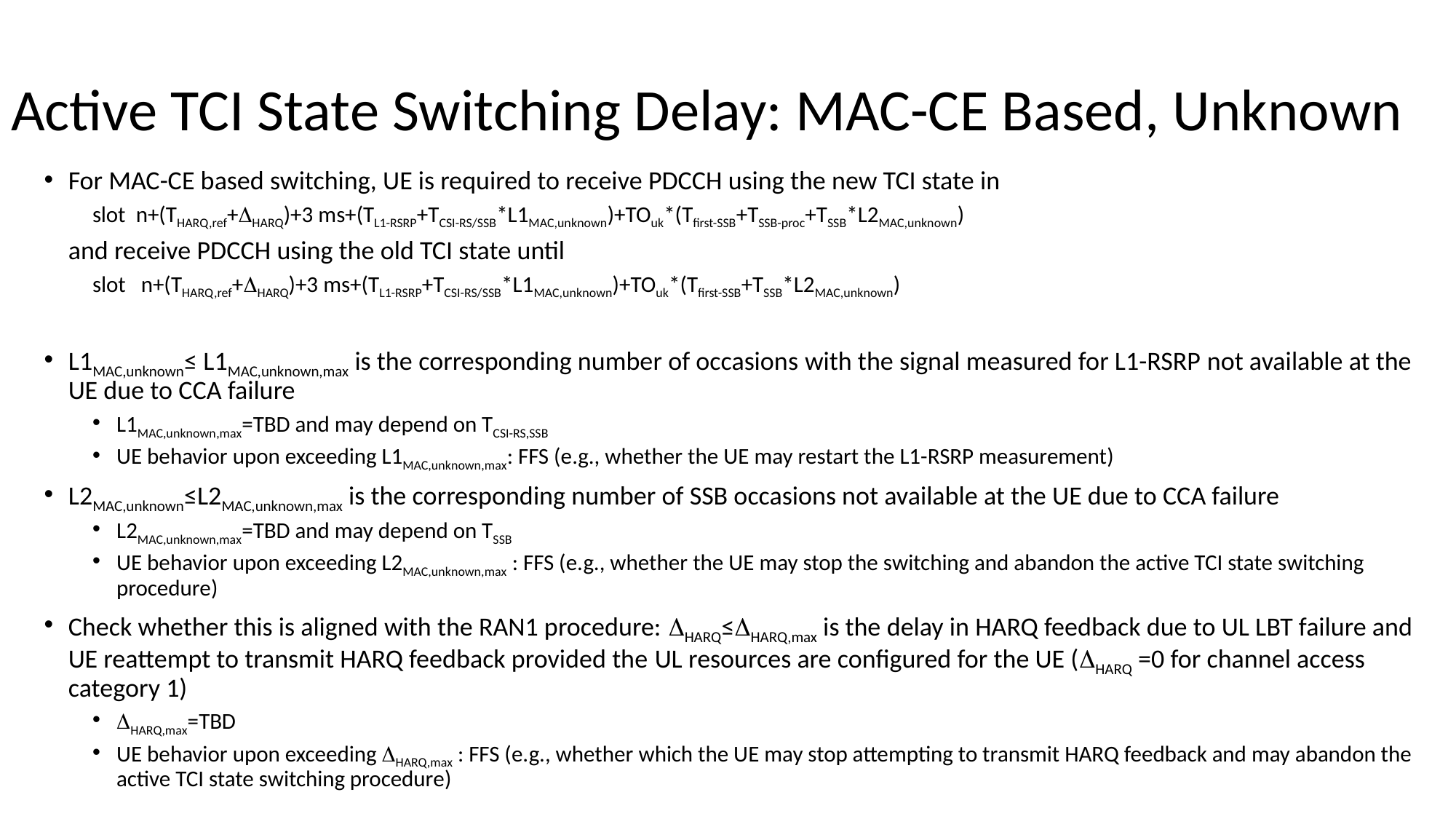

# Active TCI State Switching Delay: MAC-CE Based, Unknown
For MAC-CE based switching, UE is required to receive PDCCH using the new TCI state in
	slot  n+(THARQ,ref+ΔHARQ)+3 ms+(TL1-RSRP+TCSI-RS/SSB*L1MAC,unknown)+TOuk*(Tfirst-SSB+TSSB-proc+TSSB*L2MAC,unknown)
    and receive PDCCH using the old TCI state until
	slot   n+(THARQ,ref+ΔHARQ)+3 ms+(TL1-RSRP+TCSI-RS/SSB*L1MAC,unknown)+TOuk*(Tfirst-SSB+TSSB*L2MAC,unknown)

L1MAC,unknown≤ L1MAC,unknown,max is the corresponding number of occasions with the signal measured for L1-RSRP not available at the UE due to CCA failure
L1MAC,unknown,max=TBD and may depend on TCSI-RS,SSB
UE behavior upon exceeding L1MAC,unknown,max: FFS (e.g., whether the UE may restart the L1-RSRP measurement)
L2MAC,unknown≤L2MAC,unknown,max is the corresponding number of SSB occasions not available at the UE due to CCA failure
L2MAC,unknown,max=TBD and may depend on TSSB
UE behavior upon exceeding L2MAC,unknown,max : FFS (e.g., whether the UE may stop the switching and abandon the active TCI state switching procedure)
Check whether this is aligned with the RAN1 procedure: ΔHARQ≤ΔHARQ,max is the delay in HARQ feedback due to UL LBT failure and UE reattempt to transmit HARQ feedback provided the UL resources are configured for the UE (ΔHARQ =0 for channel access category 1)
ΔHARQ,max=TBD
UE behavior upon exceeding ΔHARQ,max : FFS (e.g., whether which the UE may stop attempting to transmit HARQ feedback and may abandon the active TCI state switching procedure)